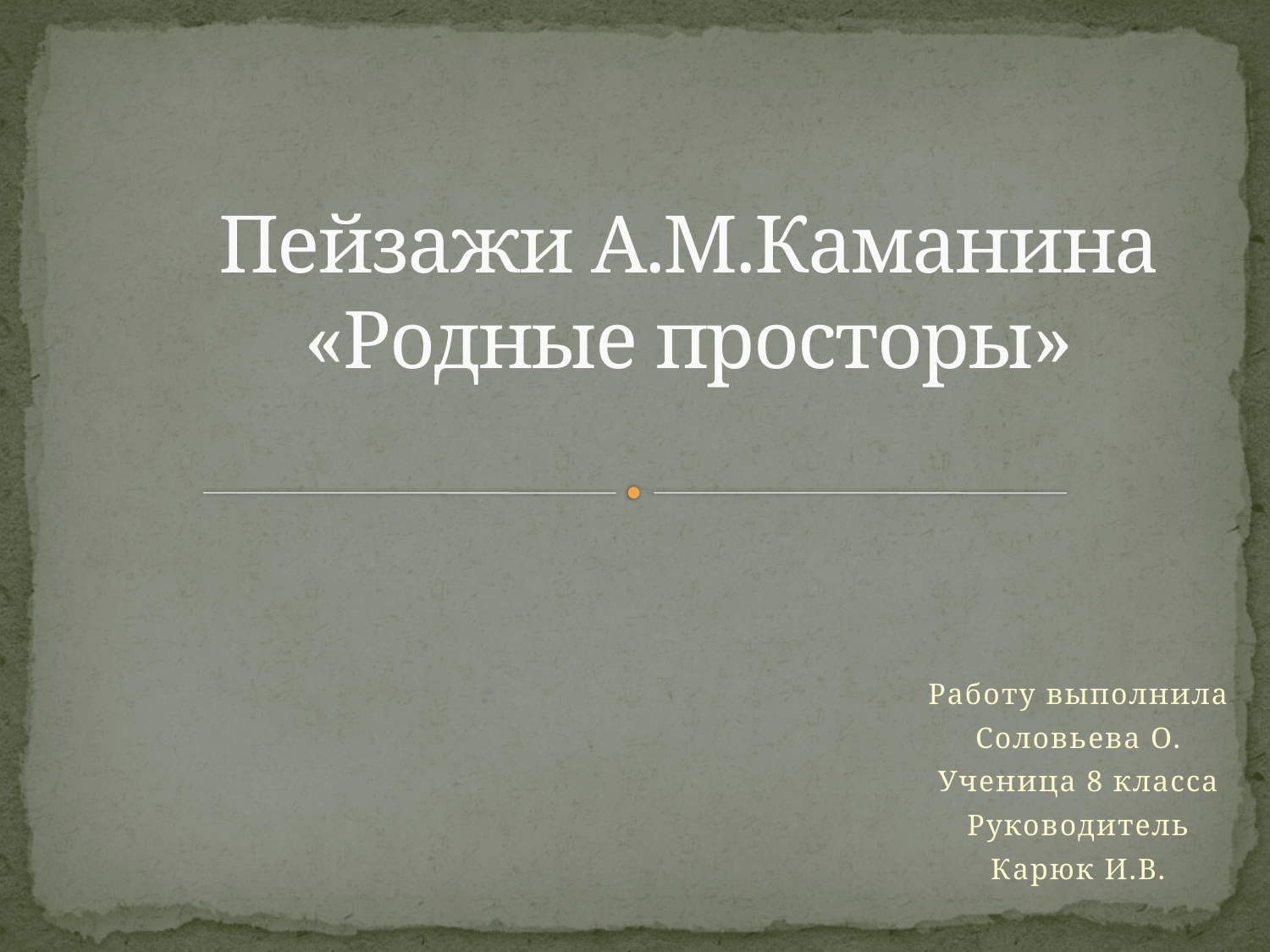

# Пейзажи А.М.Каманина «Родные просторы»

Работу выполнила
Соловьева О.
Ученица 8 класса
Руководитель
Карюк И.В.